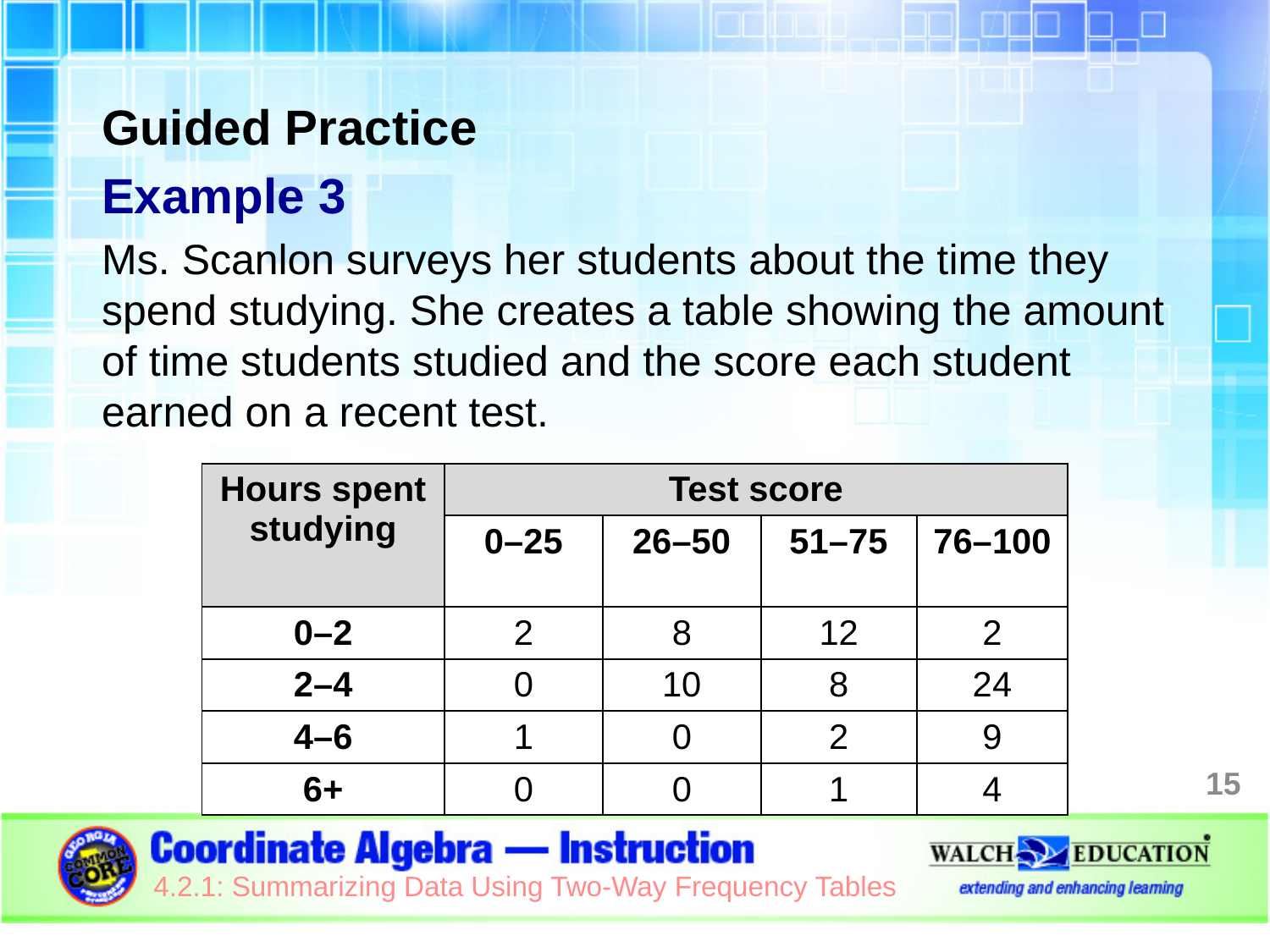

Guided Practice
Example 3
Ms. Scanlon surveys her students about the time they spend studying. She creates a table showing the amount of time students studied and the score each student earned on a recent test.

| Hours spent studying | Test score |  |  |  |
| --- | --- | --- | --- | --- |
|  | 0–25 | 26–50 | 51–75 | 76–100 |
| 0–2 | 2 | 8 | 12 | 2 |
| 2–4 | 0 | 10 | 8 | 24 |
| 4–6 | 1 | 0 | 2 | 9 |
| 6+ | 0 | 0 | 1 | 4 |
15
4.2.1: Summarizing Data Using Two-Way Frequency Tables